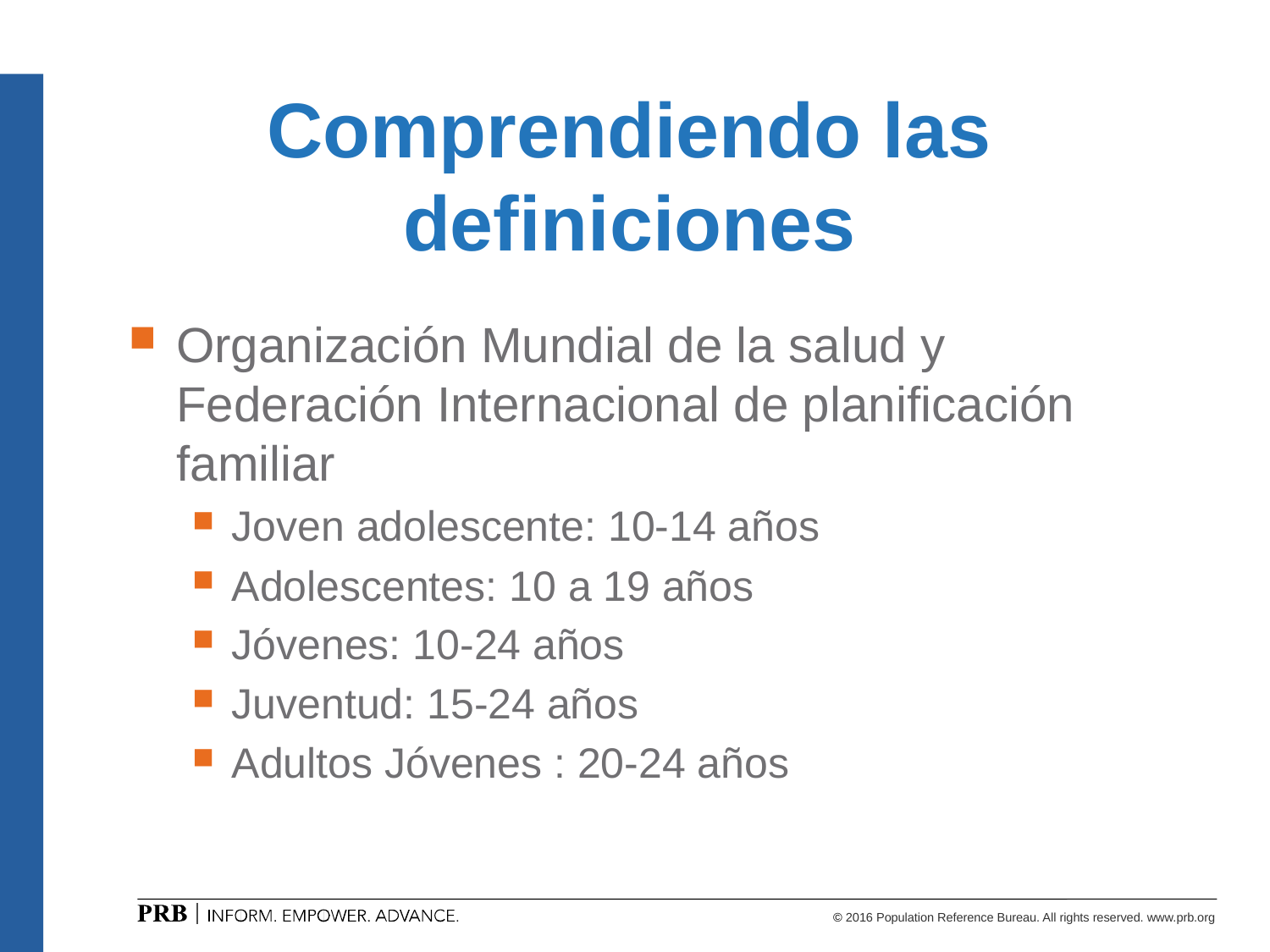

# Comprendiendo las definiciones
Organización Mundial de la salud y  Federación Internacional de planificación familiar
Joven adolescente: 10-14 años
Adolescentes: 10 a 19 años
Jóvenes: 10-24 años
Juventud: 15-24 años
Adultos Jóvenes : 20-24 años